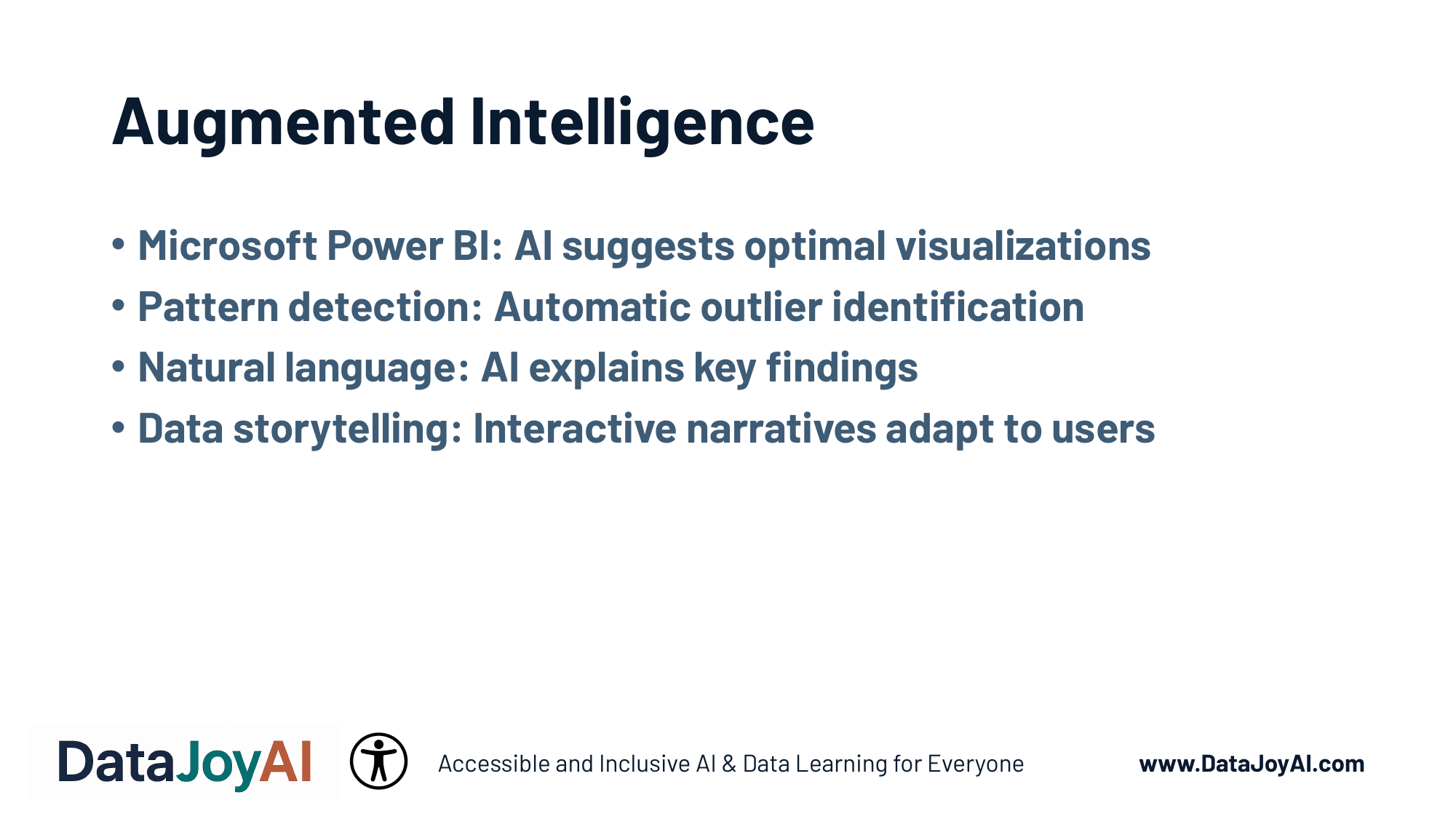

# Augmented Intelligence
Microsoft Power BI: AI suggests optimal visualizations
Pattern detection: Automatic outlier identification
Natural language: AI explains key findings
Data storytelling: Interactive narratives adapt to users